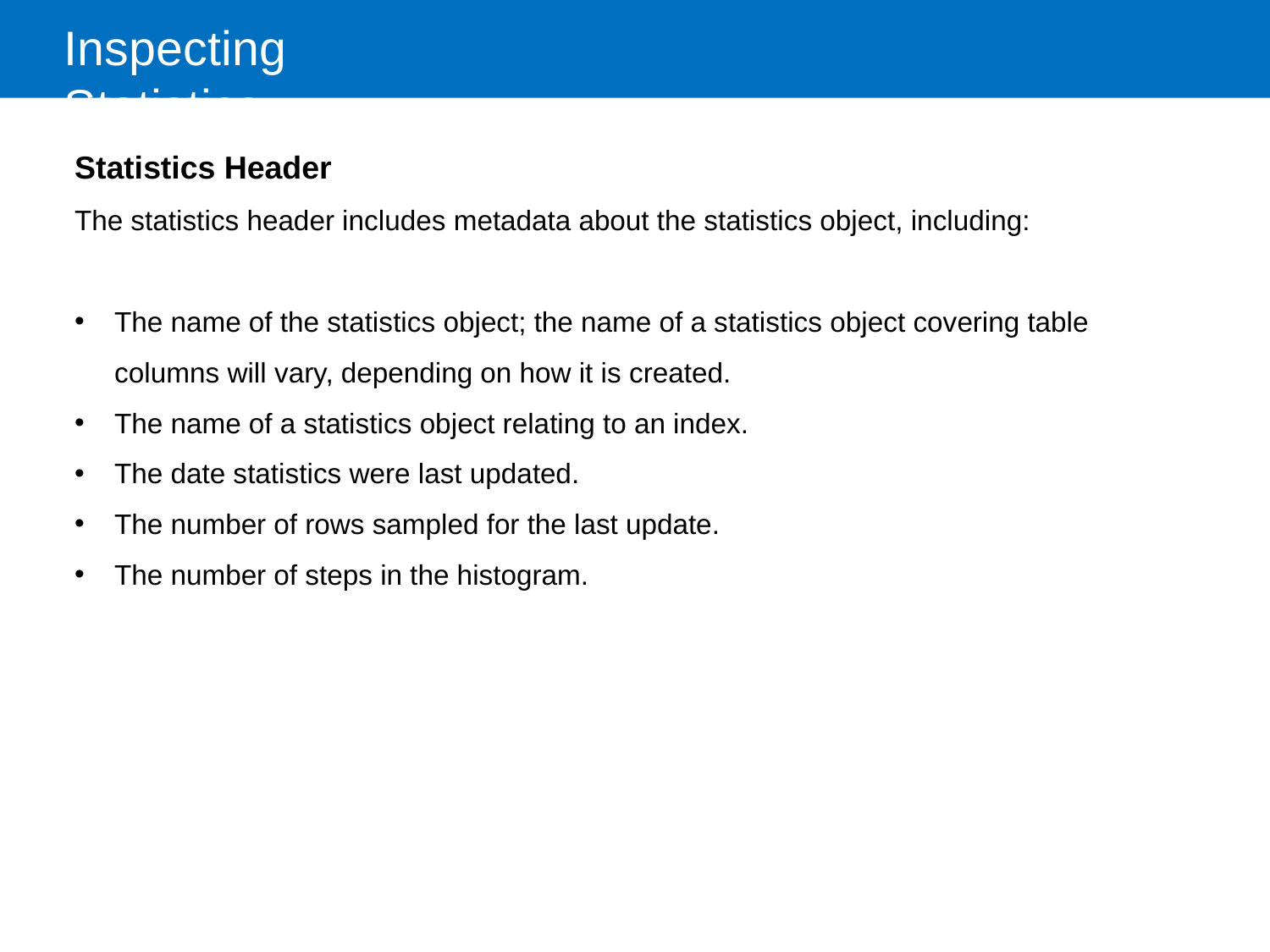

# Inspecting Statistics
Statistics Header
The statistics header includes metadata about the statistics object, including:

The name of the statistics object; the name of a statistics object covering table columns will vary, depending on how it is created.
The name of a statistics object relating to an index.
The date statistics were last updated.
The number of rows sampled for the last update.
The number of steps in the histogram.